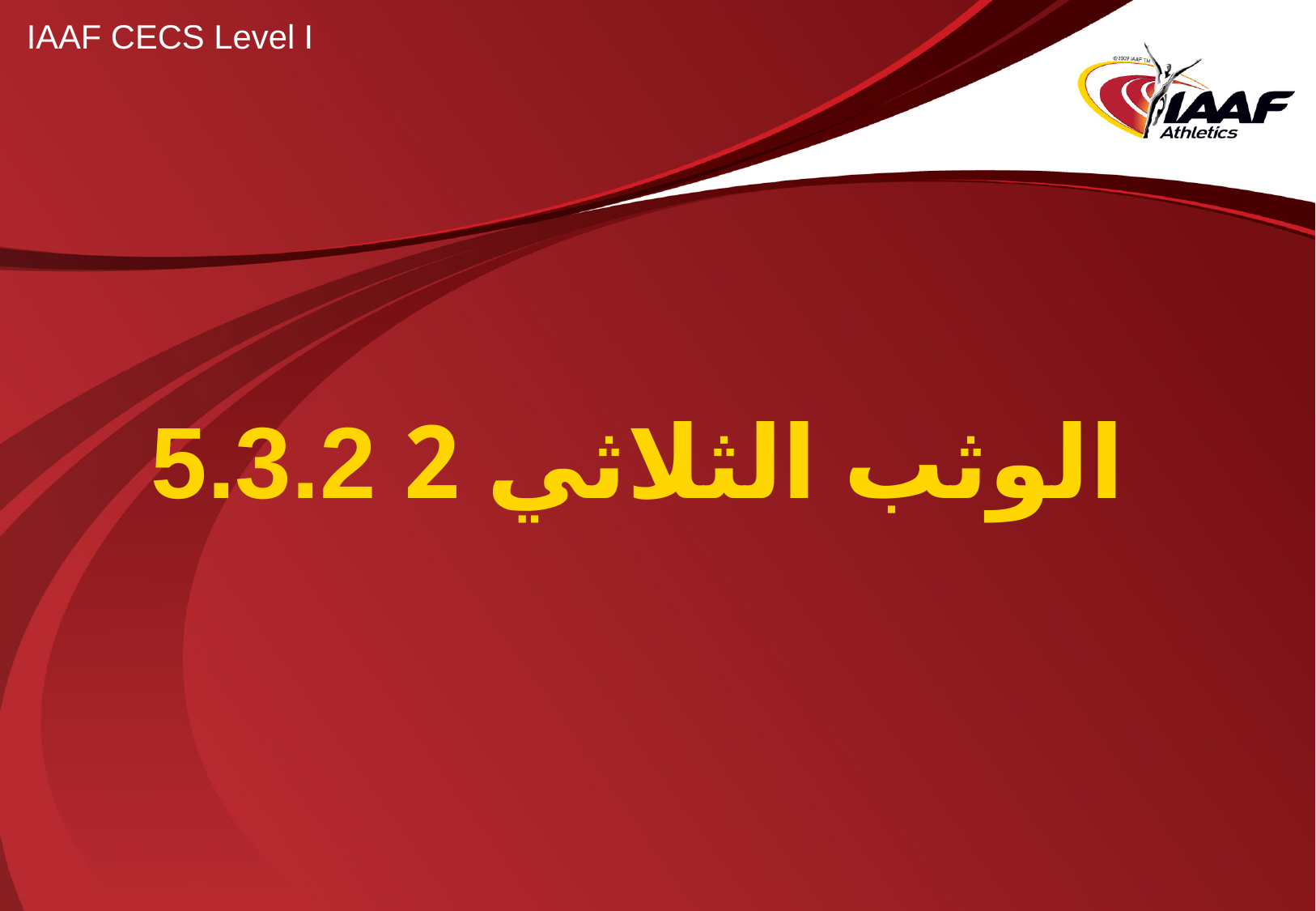

IAAF CECS Level I
# 5.3.2 الوثب الثلاثي 2